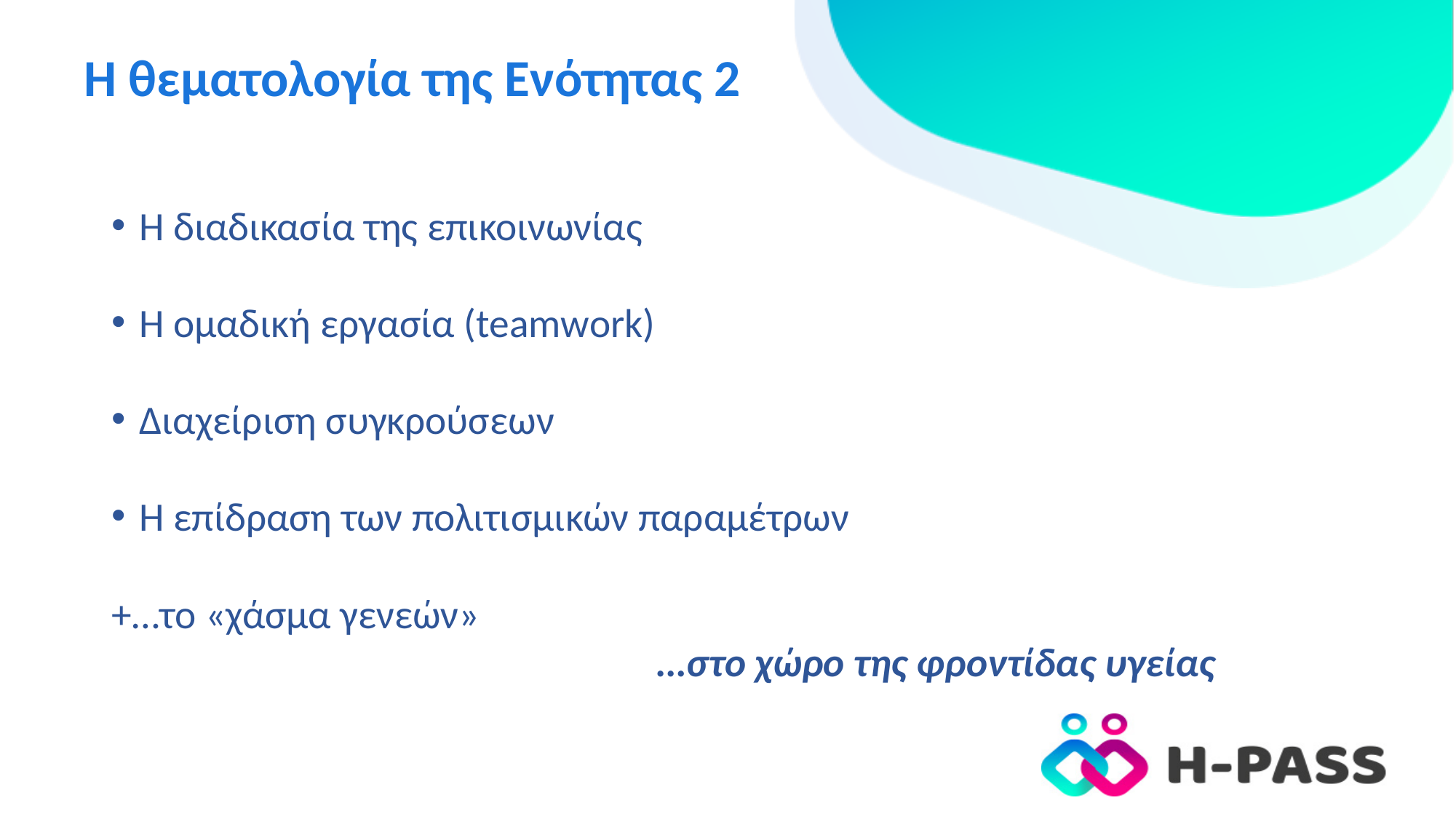

# Η θεματολογία της Ενότητας 2
Η διαδικασία της επικοινωνίας

Η ομαδική εργασία (teamwork)

Διαχείριση συγκρούσεων

Η επίδραση των πολιτισμικών παραμέτρων

+…το «χάσμα γενεών»
                                                            …στο χώρο της φροντίδας υγείας